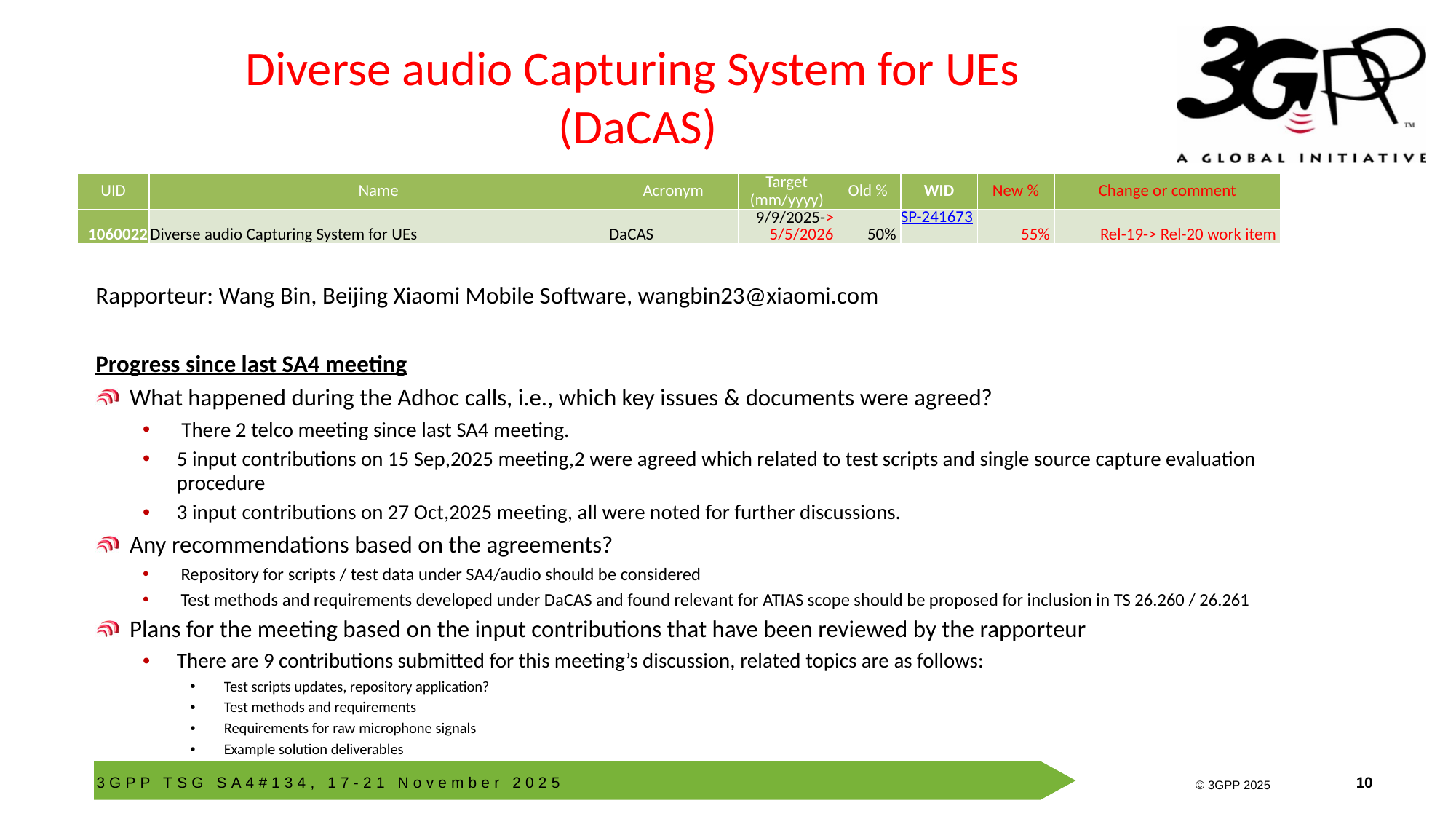

# Diverse audio Capturing System for UEs (DaCAS)
| UID | Name | Acronym | Target (mm/yyyy) | Old % | WID | New % | Change or comment |
| --- | --- | --- | --- | --- | --- | --- | --- |
| 1060022 | Diverse audio Capturing System for UEs | DaCAS | 9/9/2025-> 5/5/2026 | 50% | SP-241673 | 55% | Rel-19-> Rel-20 work item |
Rapporteur: Wang Bin, Beijing Xiaomi Mobile Software, wangbin23@xiaomi.com

Progress since last SA4 meeting
What happened during the Adhoc calls, i.e., which key issues & documents were agreed?
 There 2 telco meeting since last SA4 meeting.
5 input contributions on 15 Sep,2025 meeting,2 were agreed which related to test scripts and single source capture evaluation procedure
3 input contributions on 27 Oct,2025 meeting, all were noted for further discussions.
Any recommendations based on the agreements?
 Repository for scripts / test data under SA4/audio should be considered
 Test methods and requirements developed under DaCAS and found relevant for ATIAS scope should be proposed for inclusion in TS 26.260 / 26.261
Plans for the meeting based on the input contributions that have been reviewed by the rapporteur
There are 9 contributions submitted for this meeting’s discussion, related topics are as follows:
Test scripts updates, repository application?
Test methods and requirements
Requirements for raw microphone signals
Example solution deliverables